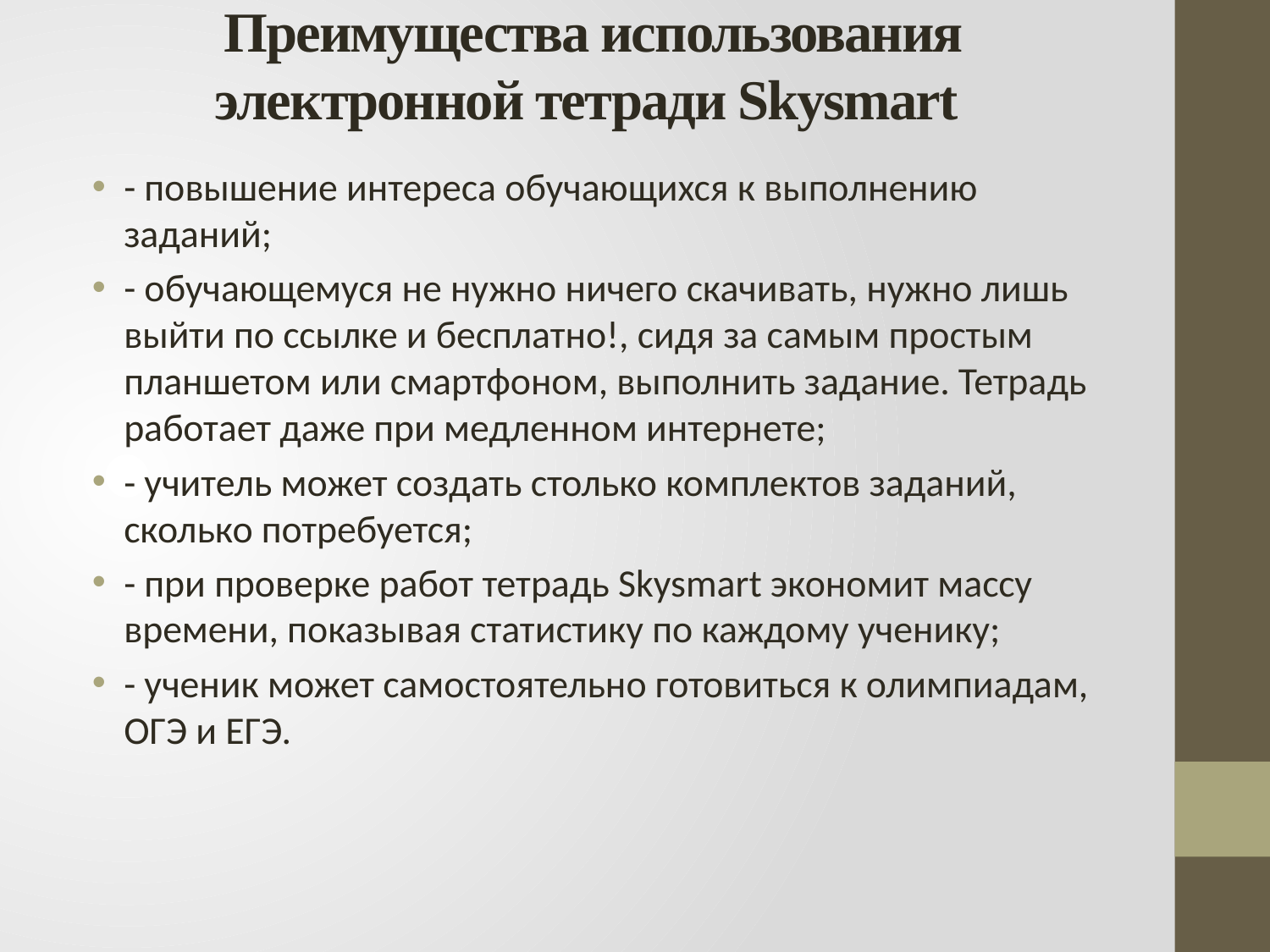

# Преимущества использования электронной тетради Skysmart
- повышение интереса обучающихся к выполнению заданий;
- обучающемуся не нужно ничего скачивать, нужно лишь выйти по ссылке и бесплатно!, сидя за самым простым планшетом или смартфоном, выполнить задание. Тетрадь работает даже при медленном интернете;
- учитель может создать столько комплектов заданий, сколько потребуется;
- при проверке работ тетрадь Skysmart экономит массу времени, показывая статистику по каждому ученику;
- ученик может самостоятельно готовиться к олимпиадам, ОГЭ и ЕГЭ.